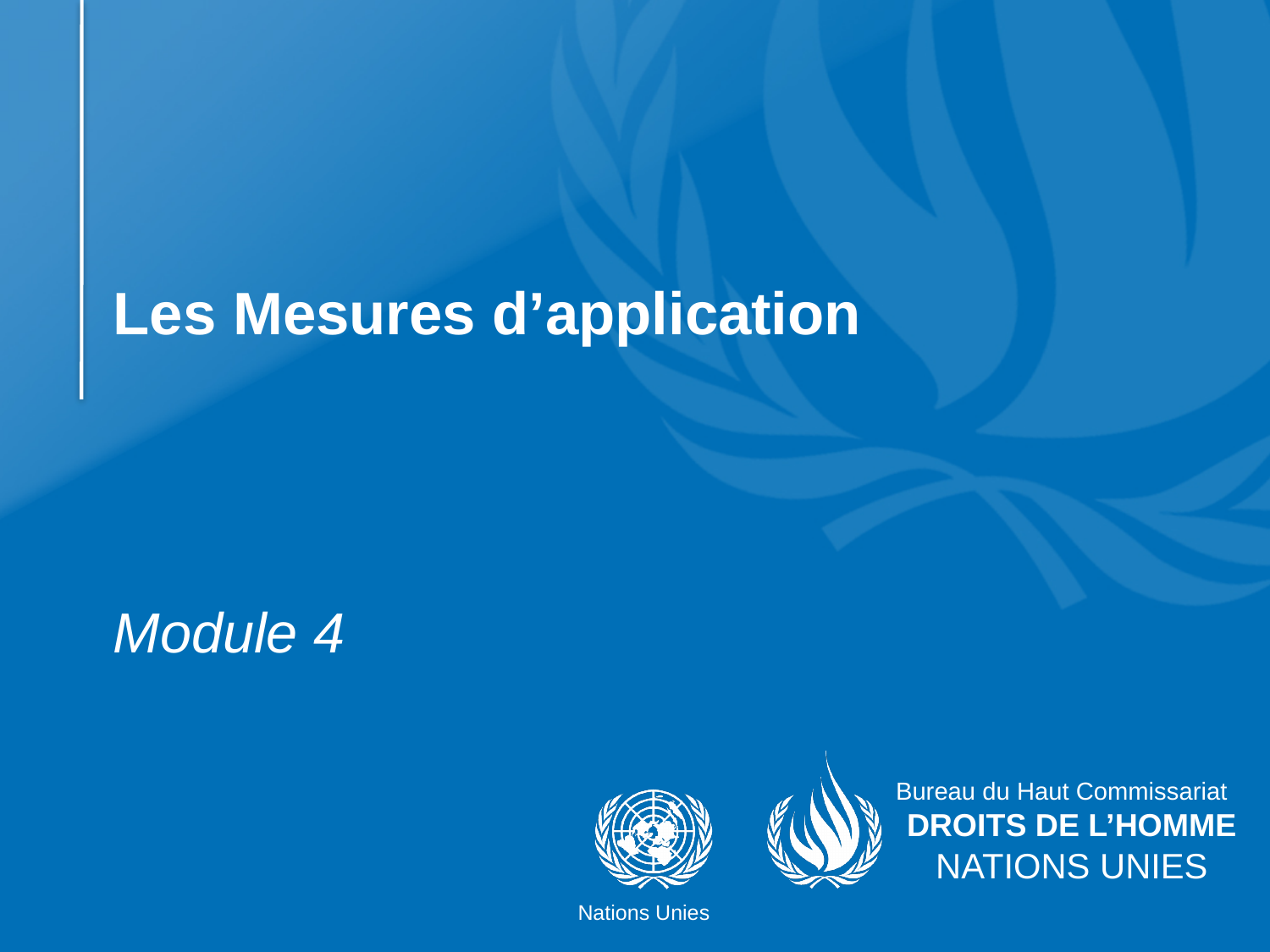

# Les Mesures d’application
Module 4
Bureau du Haut Commissariat
DROITS DE L’HOMME
NATIONS UNIES
Nations Unies